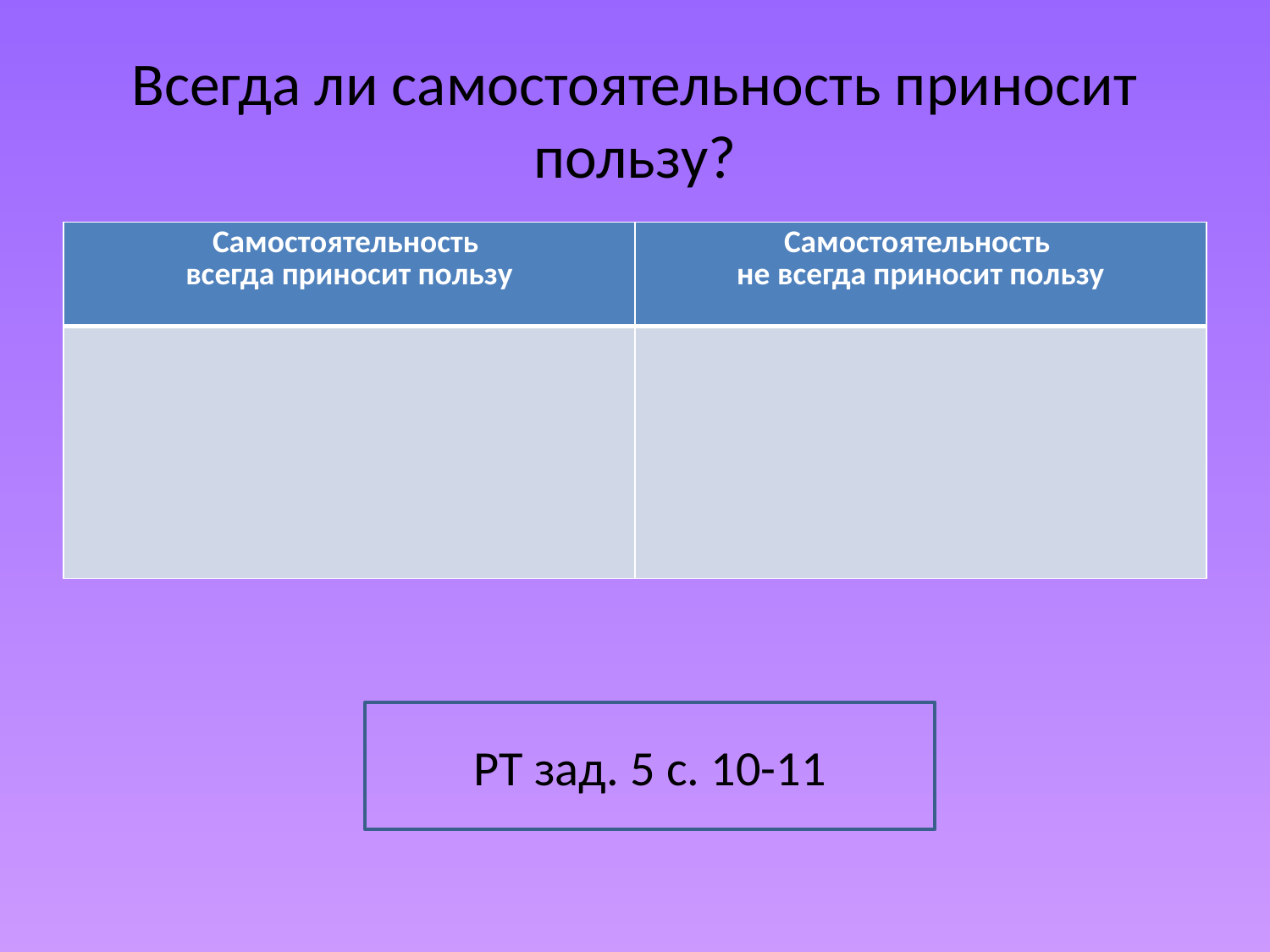

# Всегда ли самостоятельность приносит пользу?
| Самостоятельность всегда приносит пользу | Самостоятельность не всегда приносит пользу |
| --- | --- |
|  |  |
РТ зад. 5 с. 10-11